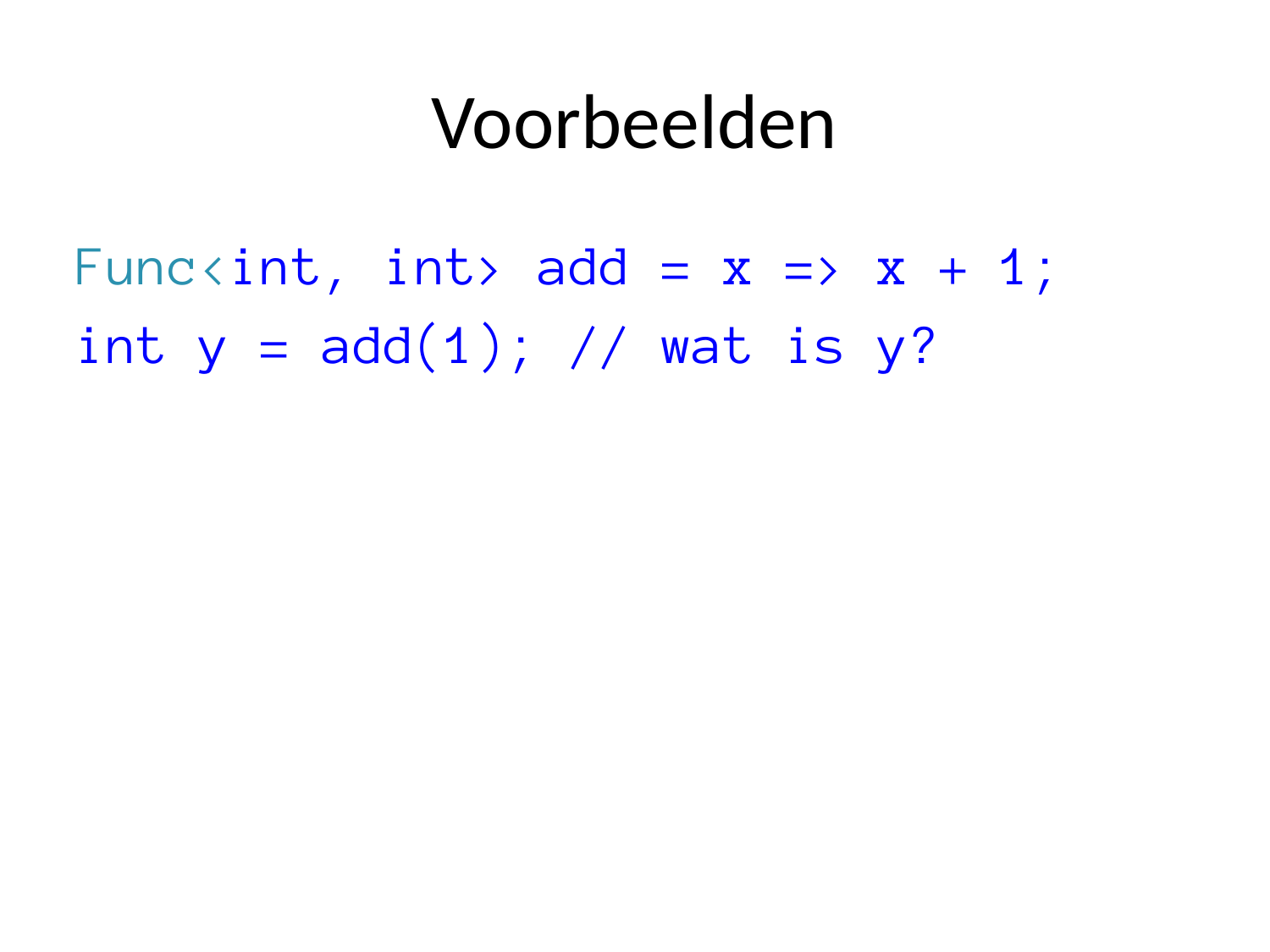

# Voorbeelden
Func<int, int> add = x => x + 1;
int y = add(1); // wat is y?